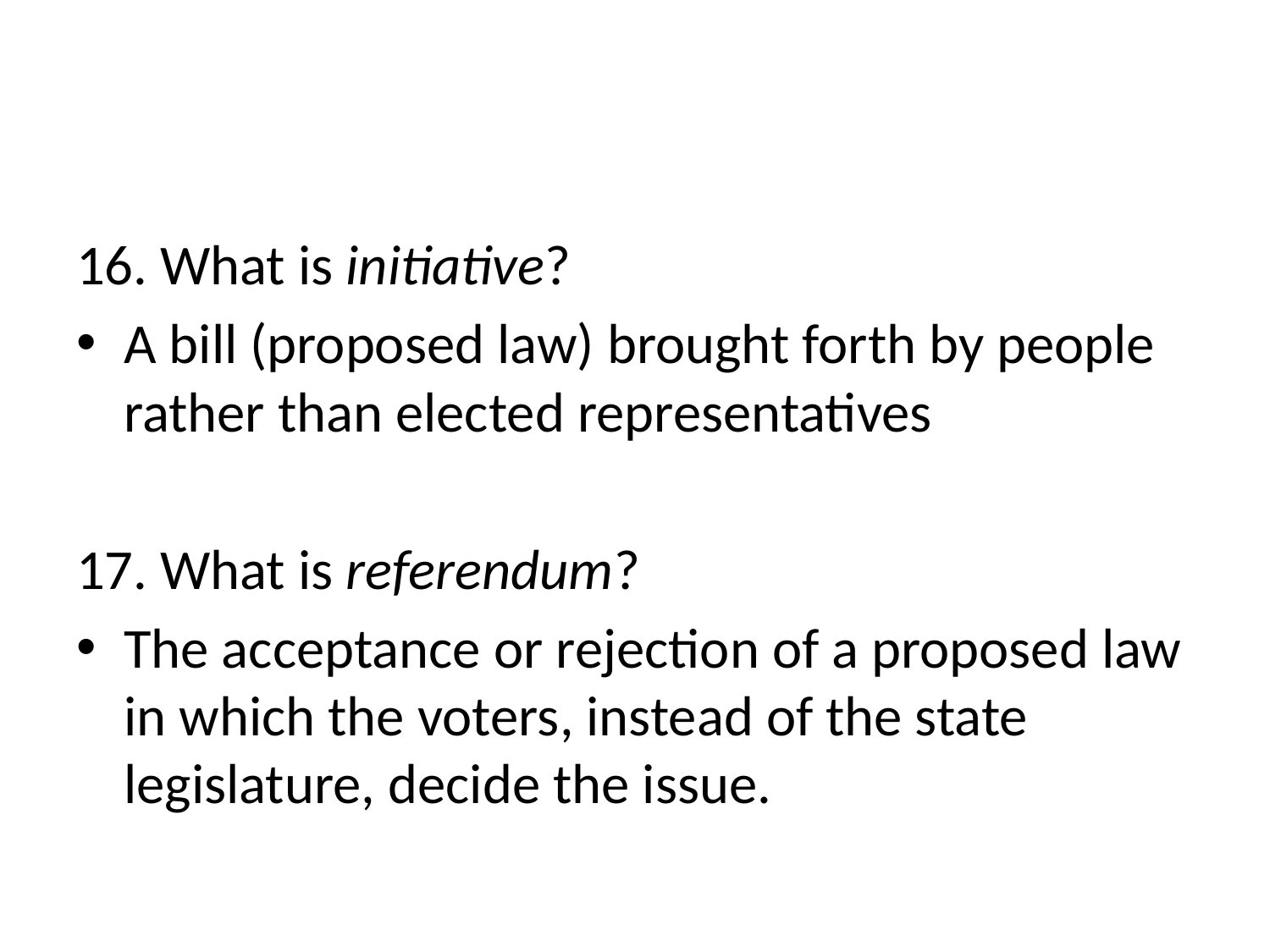

#
16. What is initiative?
A bill (proposed law) brought forth by people rather than elected representatives

17. What is referendum?
The acceptance or rejection of a proposed law in which the voters, instead of the state legislature, decide the issue.